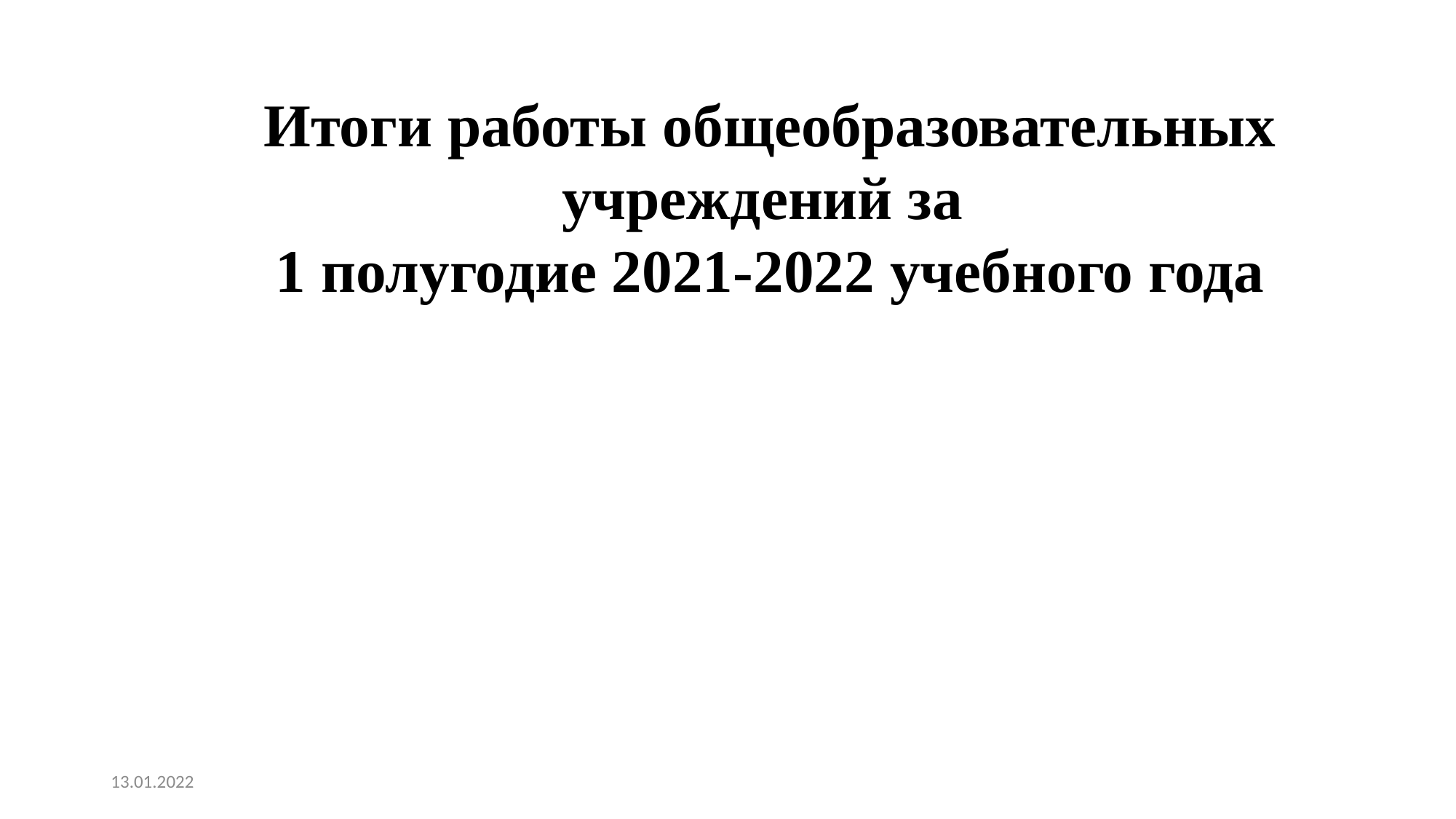

Итоги работы общеобразовательных учреждений за
1 полугодие 2021-2022 учебного года
13.01.2022